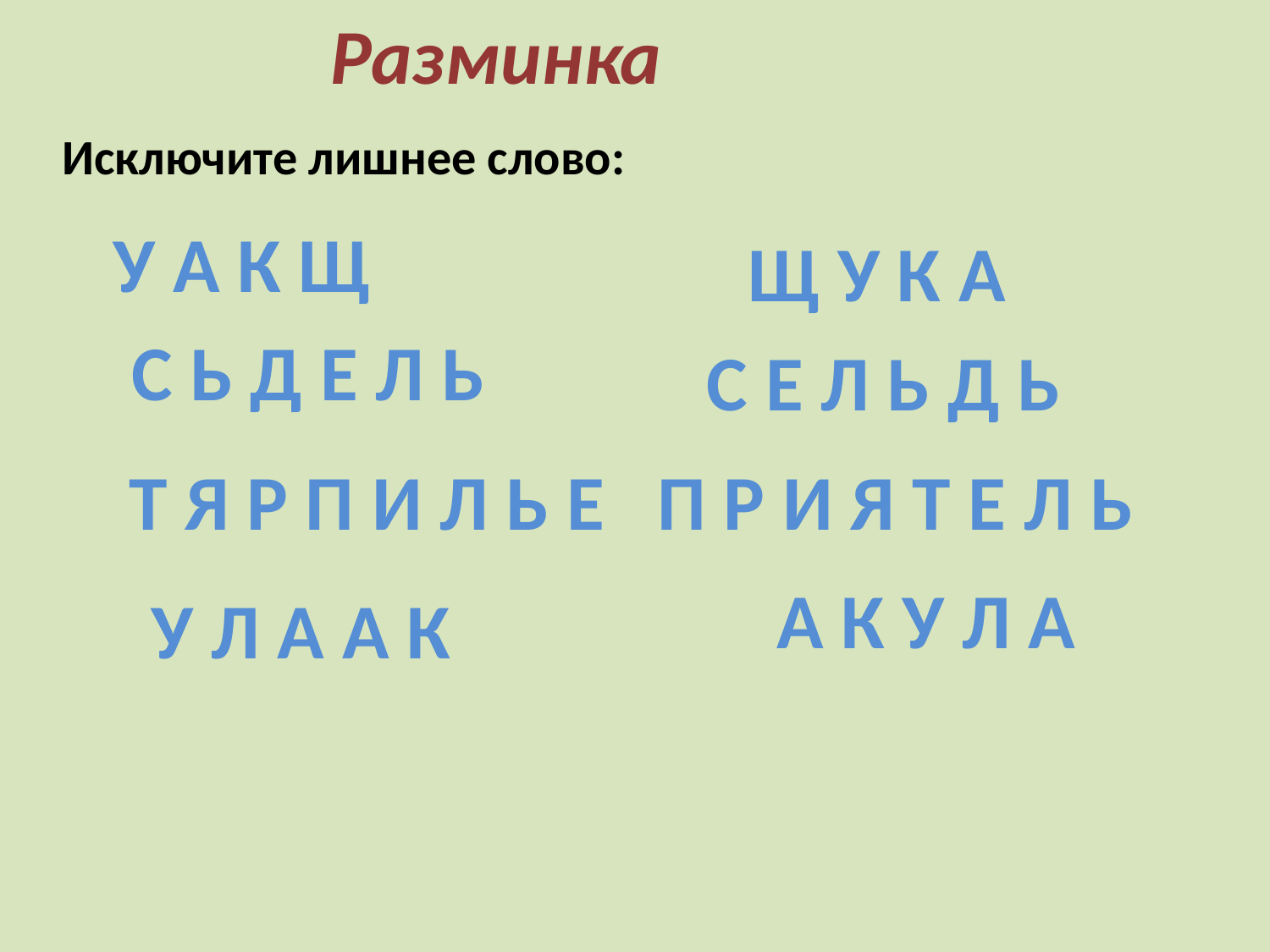

Разминка
Исключите лишнее слово:
У А К Щ
Щ У К А
С Ь Д Е Л Ь
С Е Л Ь Д Ь
 Т Я Р П И Л Ь Е
П Р И Я Т Е Л Ь
А К У Л А
У Л А А К